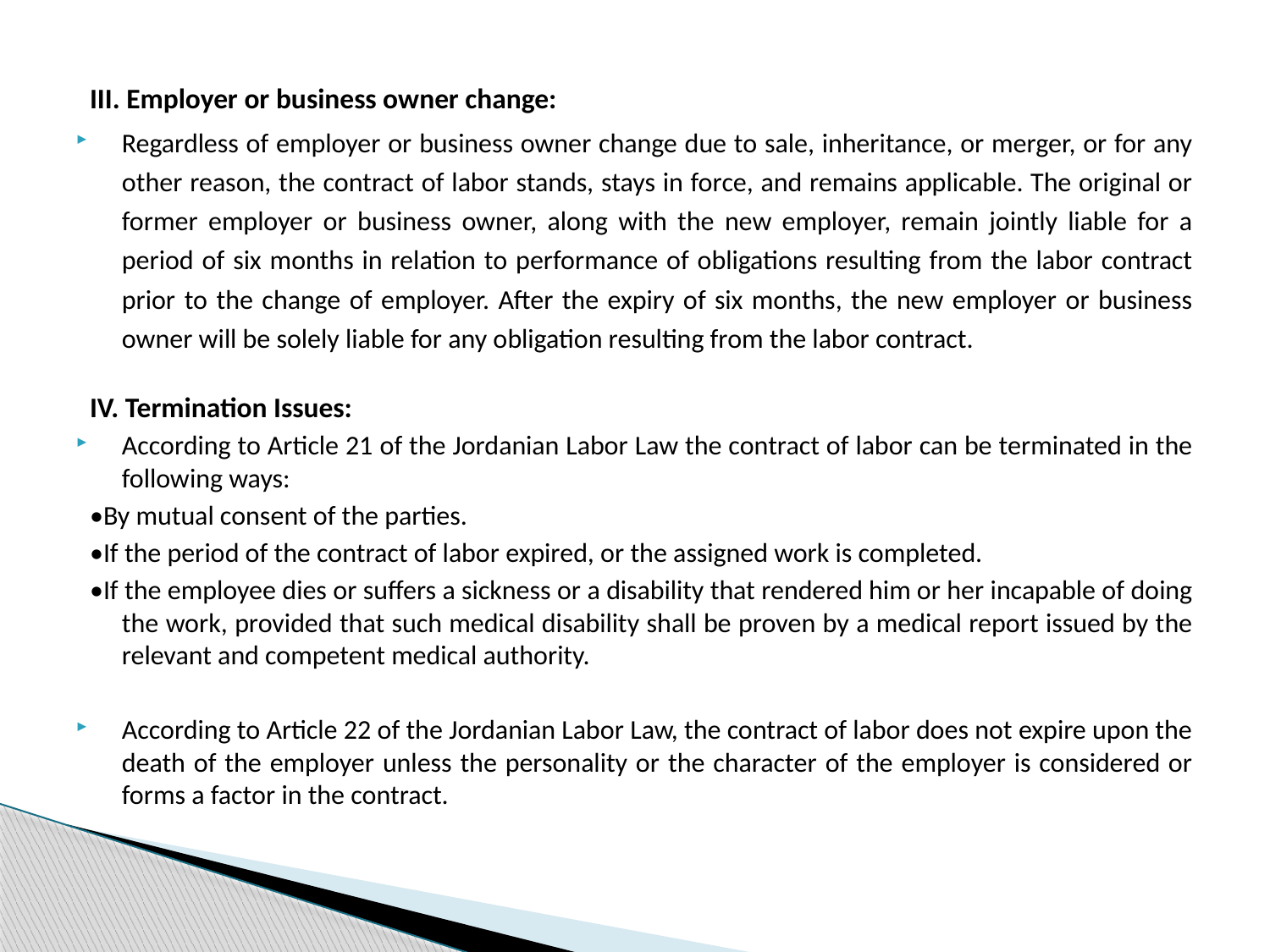

III. Employer or business owner change:
Regardless of employer or business owner change due to sale, inheritance, or merger, or for any other reason, the contract of labor stands, stays in force, and remains applicable. The original or former employer or business owner, along with the new employer, remain jointly liable for a period of six months in relation to performance of obligations resulting from the labor contract prior to the change of employer. After the expiry of six months, the new employer or business owner will be solely liable for any obligation resulting from the labor contract.

IV. Termination Issues:
According to Article 21 of the Jordanian Labor Law the contract of labor can be terminated in the following ways:
•By mutual consent of the parties.
•If the period of the contract of labor expired, or the assigned work is completed.
•If the employee dies or suffers a sickness or a disability that rendered him or her incapable of doing the work, provided that such medical disability shall be proven by a medical report issued by the relevant and competent medical authority.

According to Article 22 of the Jordanian Labor Law, the contract of labor does not expire upon the death of the employer unless the personality or the character of the employer is considered or forms a factor in the contract.